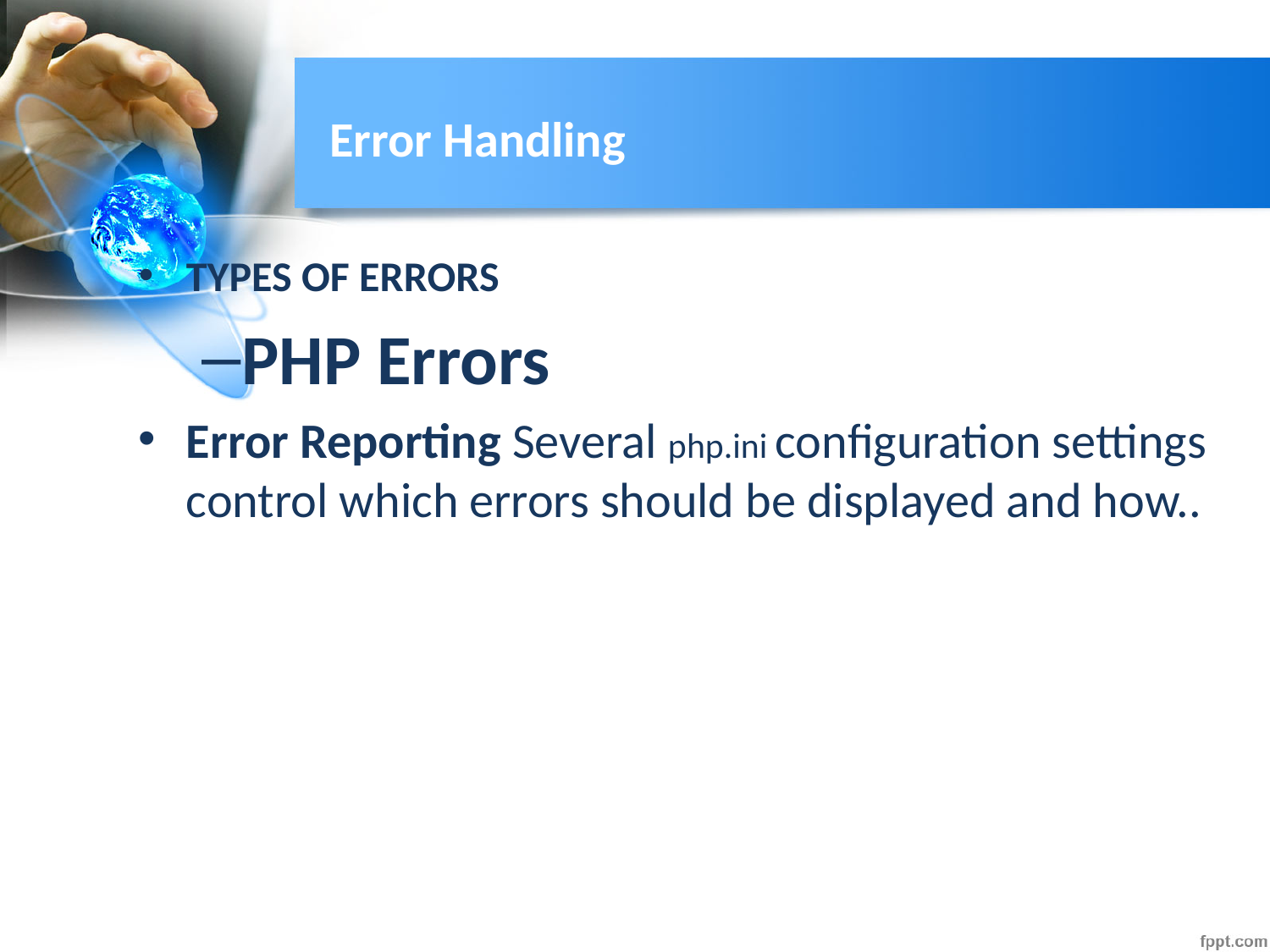

# Error Handling
TYPES OF ERRORS
PHP Errors
Error Reporting Several php.ini configuration settings control which errors should be displayed and how..